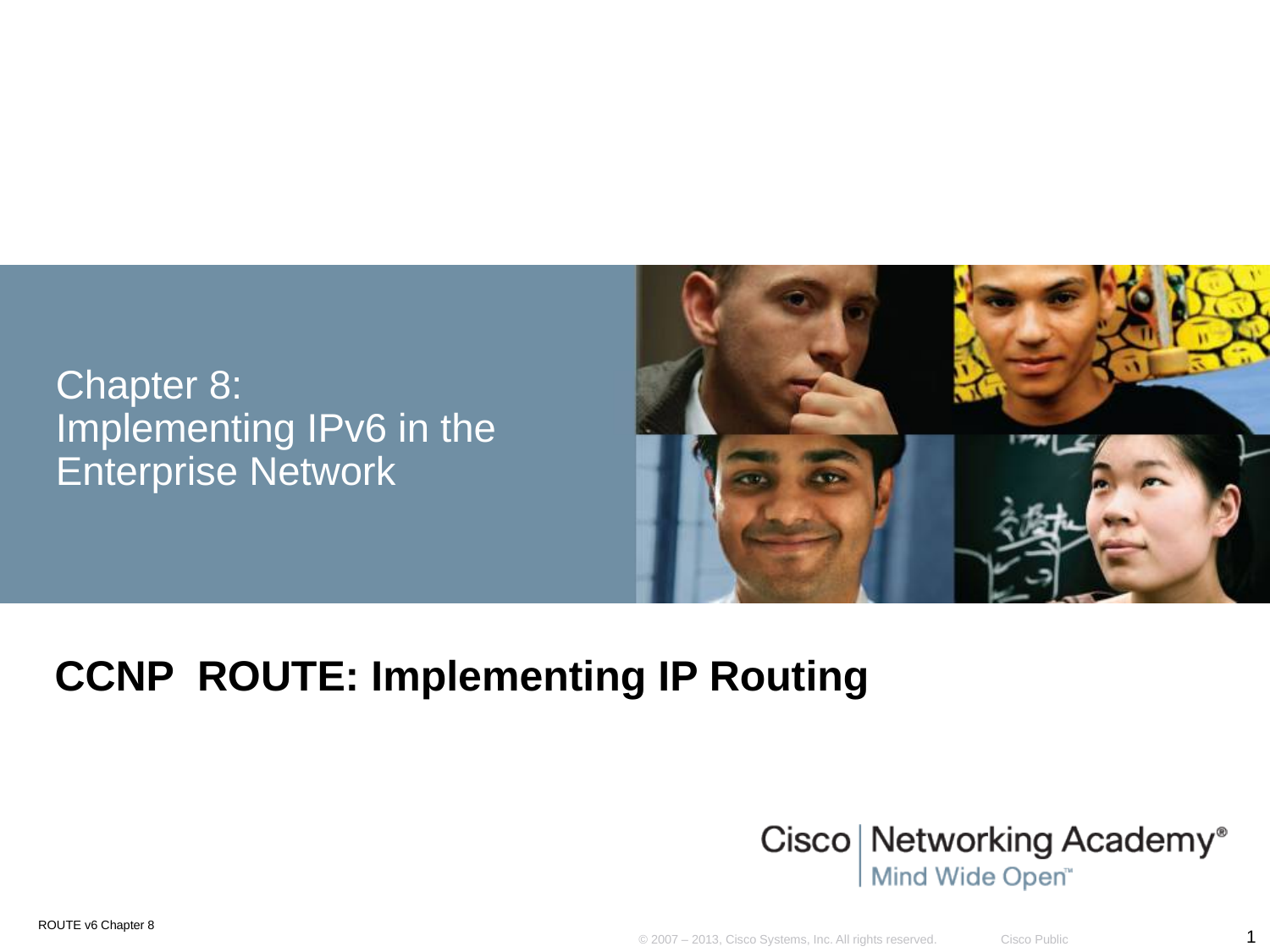

# Chapter 8: Implementing IPv6 in the Enterprise Network
CCNP  ROUTE: Implementing IP Routing